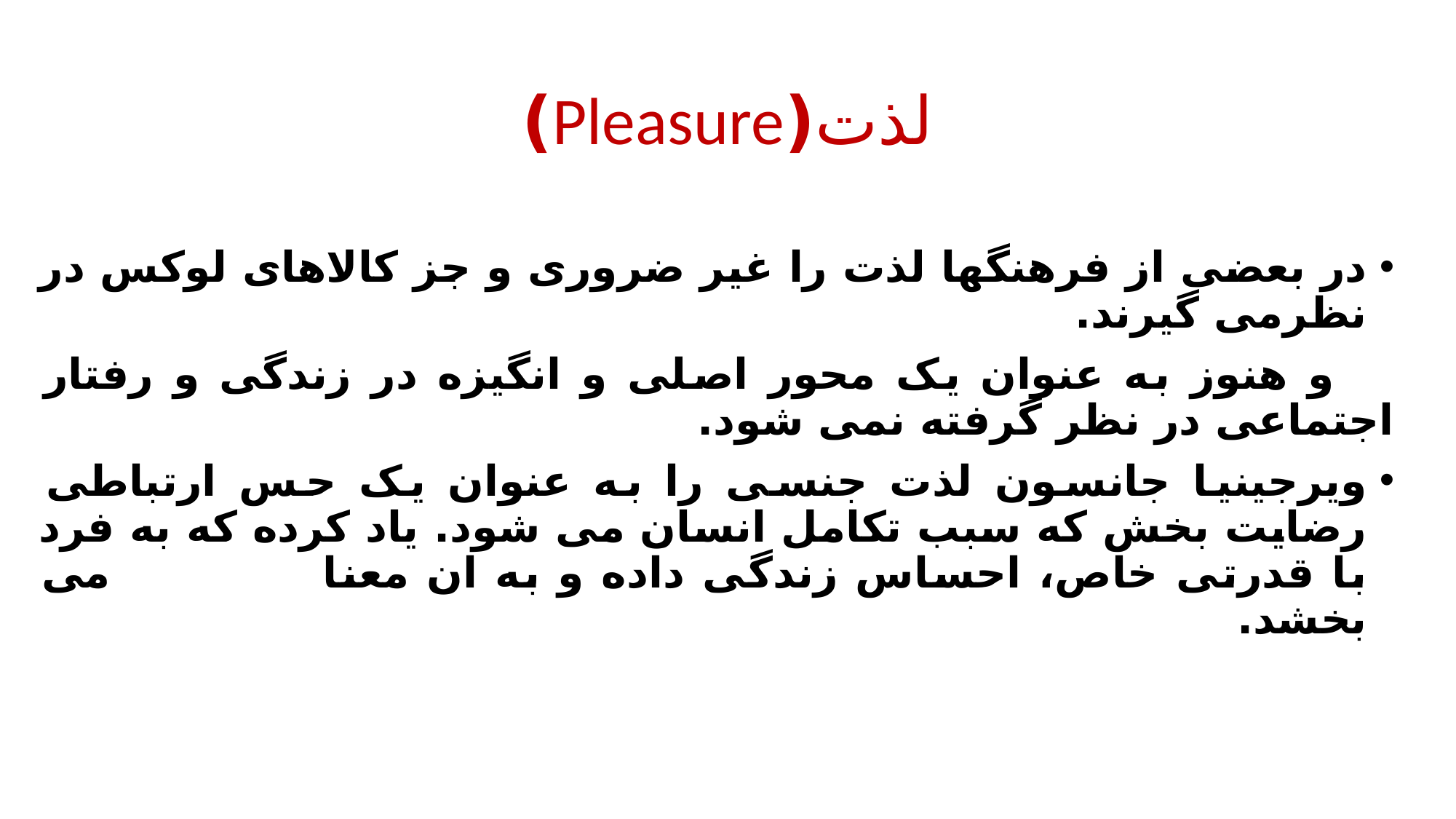

# لذت(Pleasure)
در بعضی از فرهنگها لذت را غیر ضروری و جز کالاهای لوکس در نظرمی گیرند.
   و هنوز به عنوان یک محور اصلی و انگیزه در زندگی و رفتار اجتماعی در نظر گرفته نمی شود.
ویرجینیا جانسون لذت جنسی را به عنوان یک حس ارتباطی رضایت بخش که سبب تکامل انسان می شود. یاد کرده که به فرد با قدرتی خاص، احساس زندگی داده و به ان معنا            می بخشد.